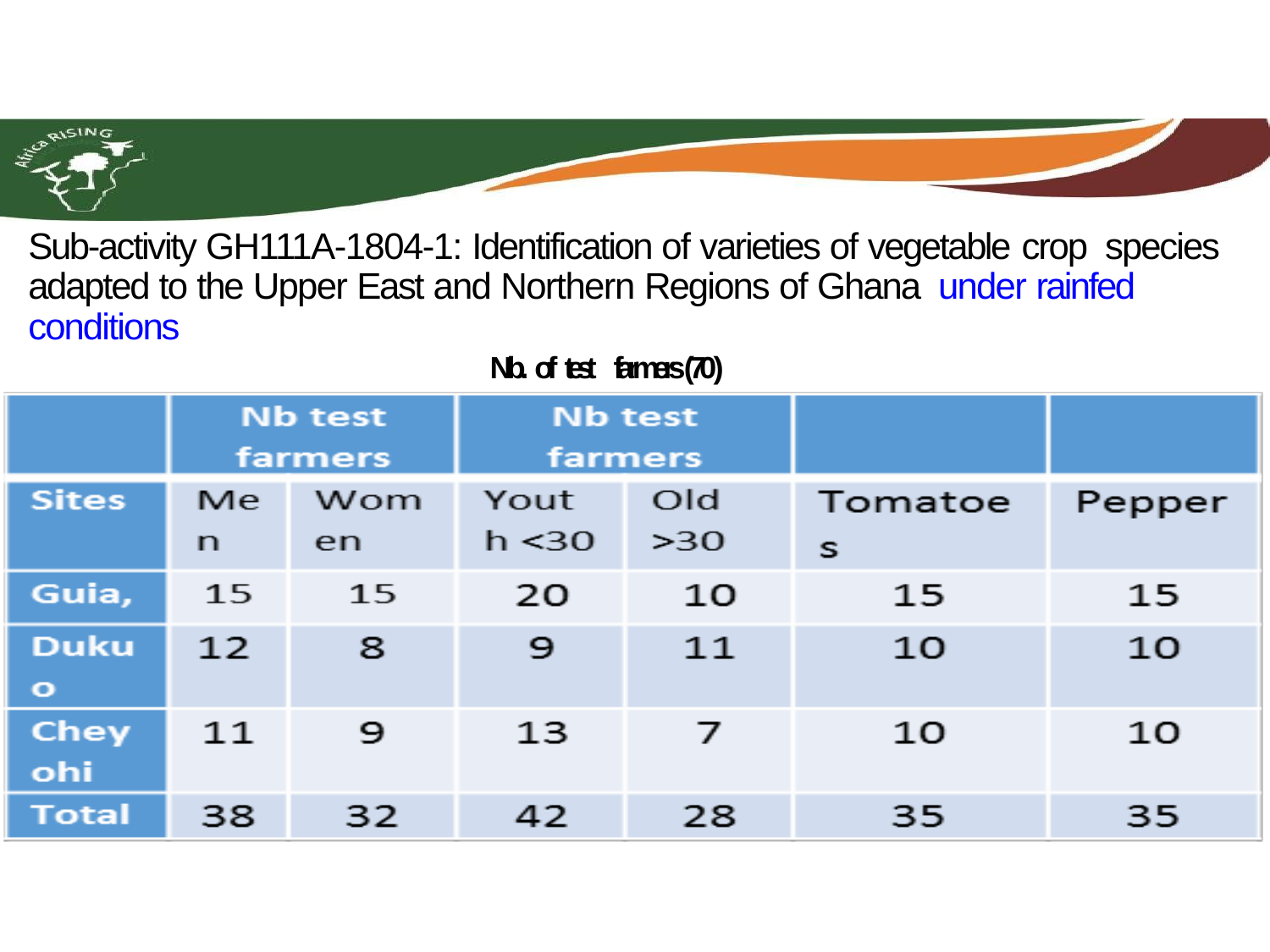

# Sub-activity GH111A-1804-1: Identification of varieties of vegetable crop  species adapted to the Upper East and Northern Regions of Ghana  under rainfed conditions
Nb.  of   test   farmers   ( 70  )